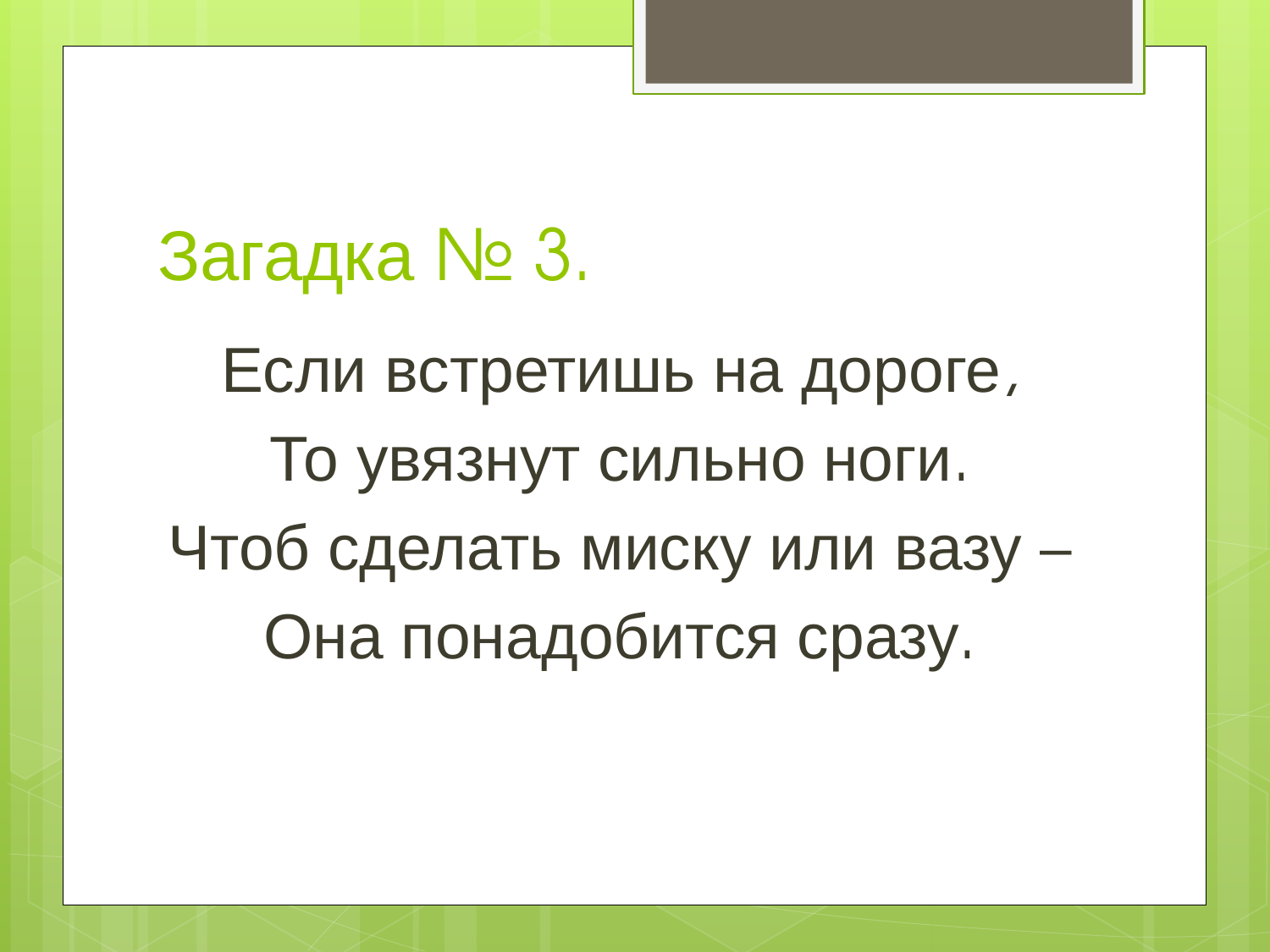

# Загадка № 3.
Если встретишь на дороге,
То увязнут сильно ноги.
Чтоб сделать миску или вазу –
Она понадобится сразу.